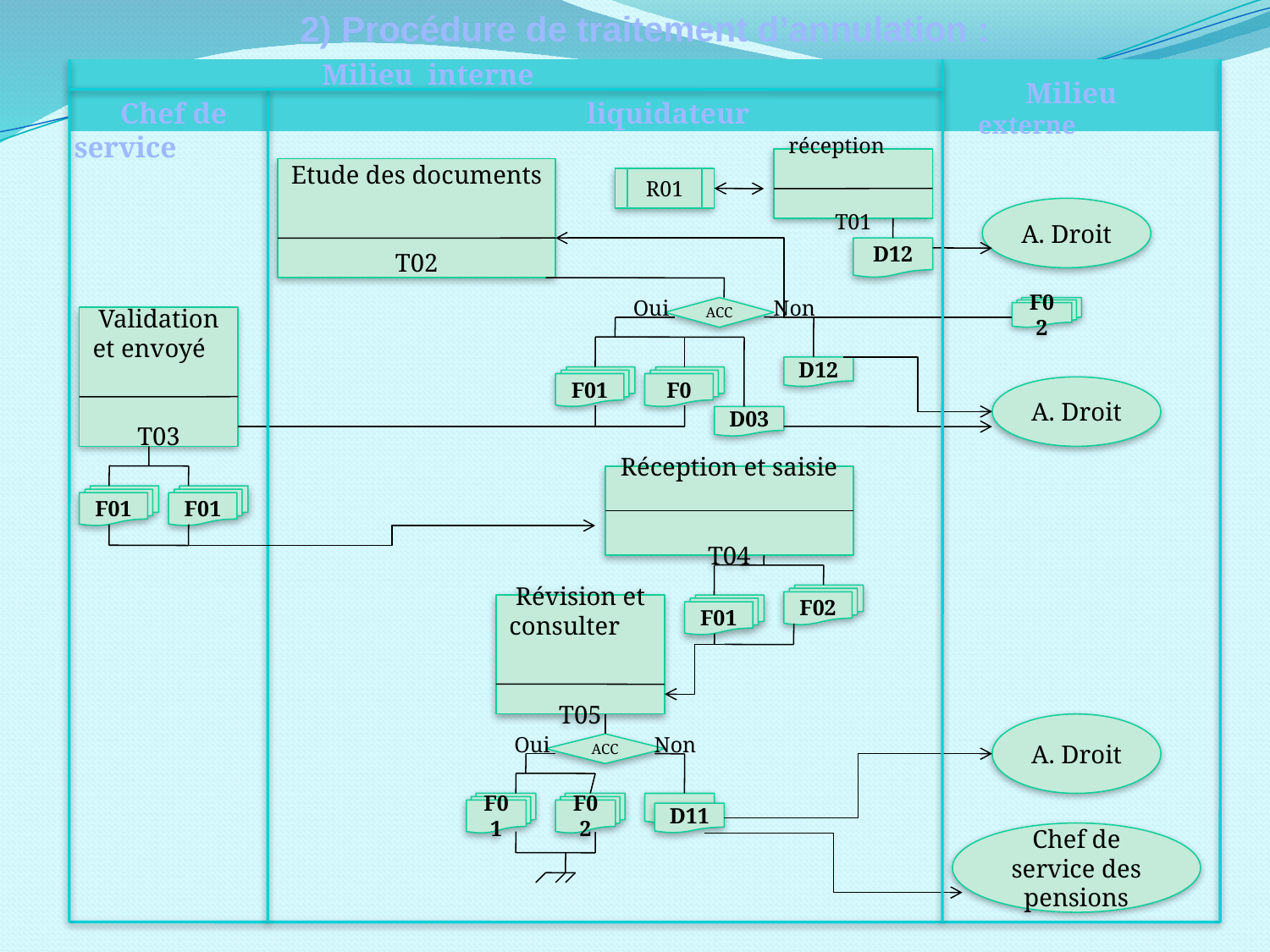

2) Procédure de traitement d’annulation :
Milieu  interne
|  |
| --- |
Milieu externe
Chef de service
 liquidateur
#
réception

T01
Etude des documents

T02
R01
A. Droit
D12
       Oui                   Non
ACC
F02
Validation et envoyé

T03
D12
F01
F0
A. Droit
D03
Réception et saisie

T04
F01
F01
F02
Révision et consulter

T05
F01
A. Droit
       Oui                   Non
ACC
F01
F02

D11
Chef de service des pensions